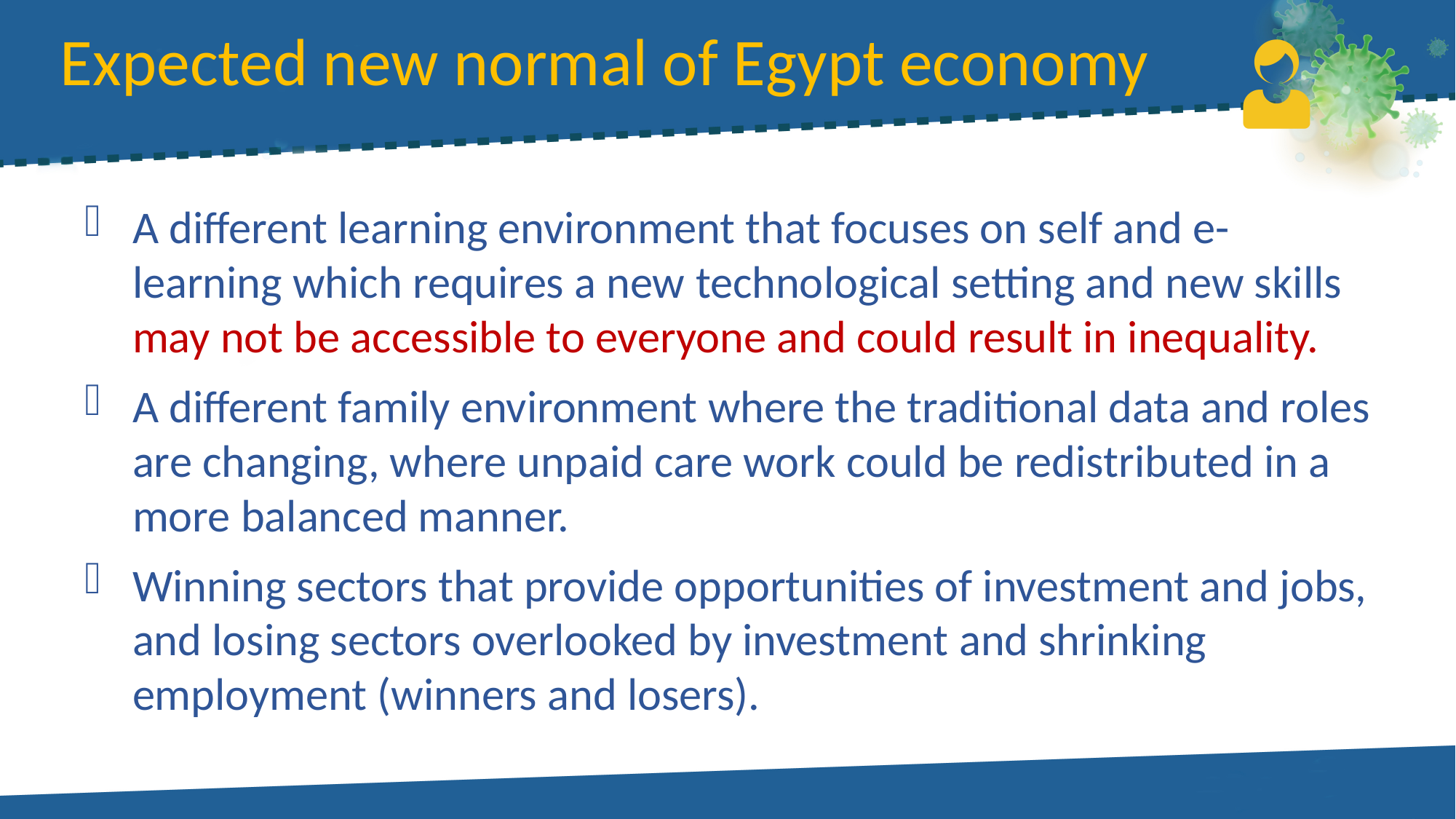

# Expected new normal of Egypt economy
A different learning environment that focuses on self and e-learning which requires a new technological setting and new skills may not be accessible to everyone and could result in inequality.
A different family environment where the traditional data and roles are changing, where unpaid care work could be redistributed in a more balanced manner.
Winning sectors that provide opportunities of investment and jobs, and losing sectors overlooked by investment and shrinking employment (winners and losers).